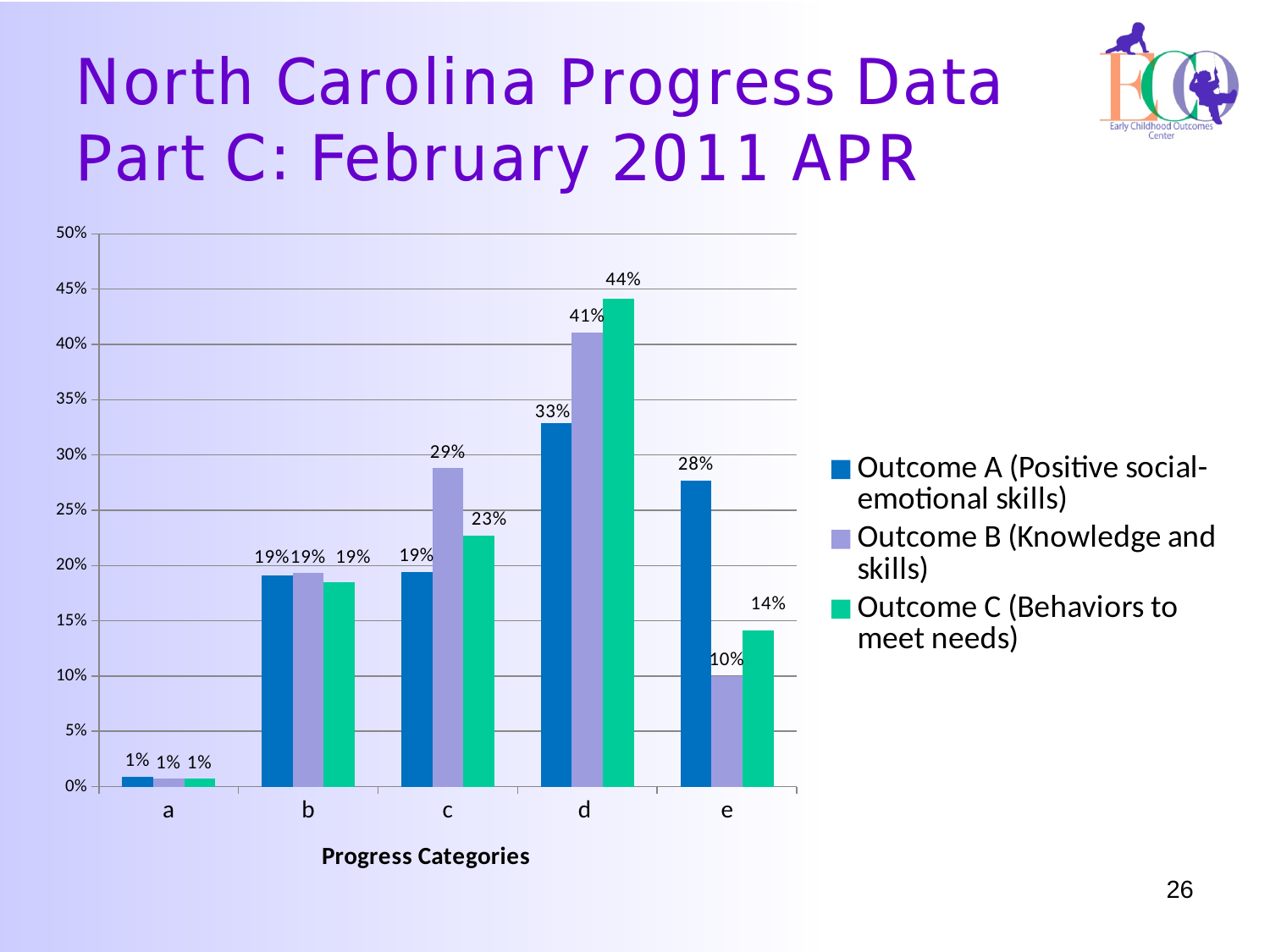

# North Carolina Progress Data  Part C: February 2011 APR

### Chart

| Category | Outcome A (Positive social-emotional skills) | Outcome B (Knowledge and skills)  | Outcome C (Behaviors to meet needs) |
|---|---|---|---|
| a | 0.009 | 0.007 | 0.007 |
| b | 0.191 | 0.193 | 0.185 |
| c | 0.194 | 0.288 | 0.227 |
| d  | 0.329 | 0.411 | 0.441 |
| e | 0.277 | 0.1 | 0.141 |
26